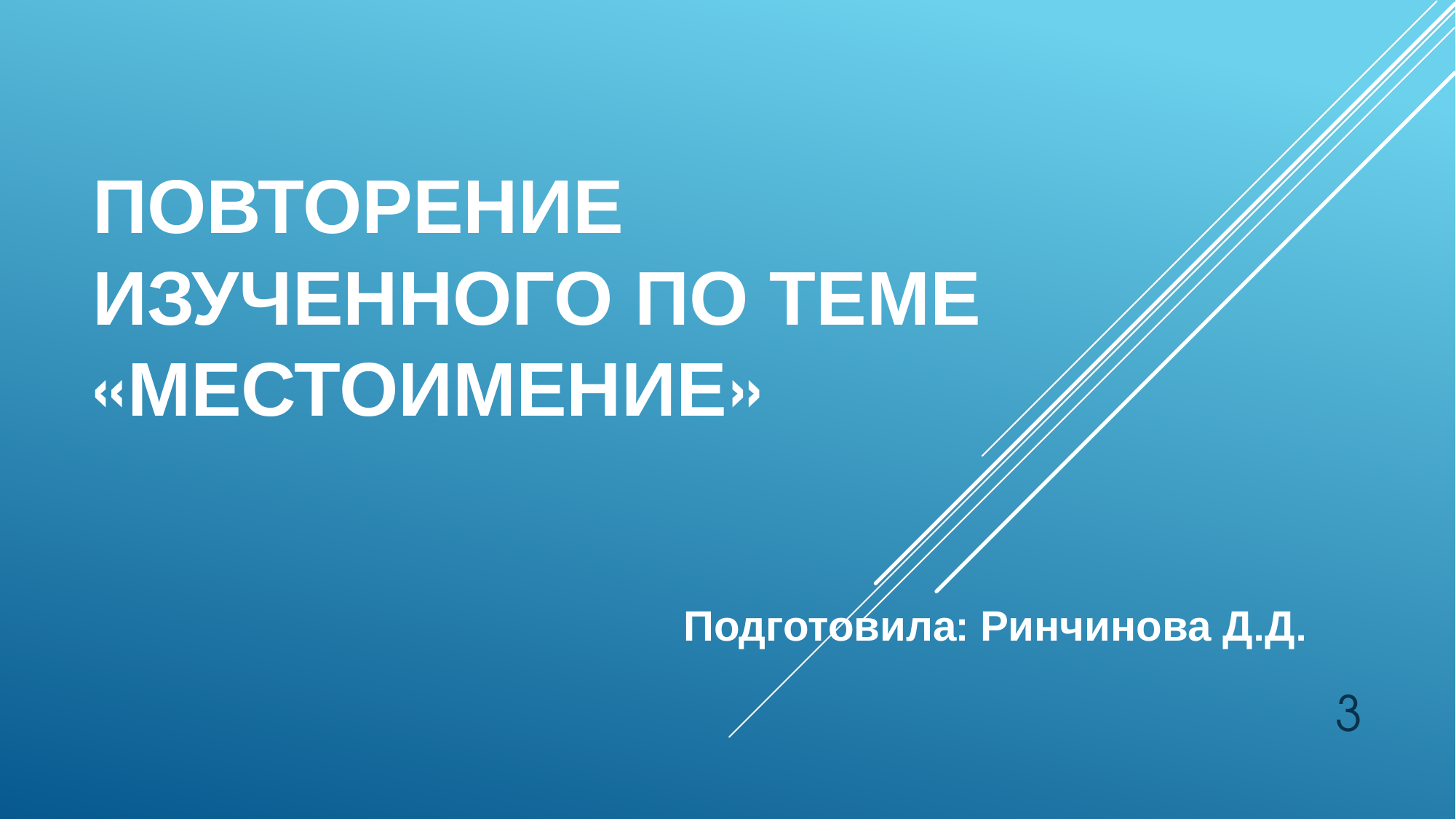

# Повторение изученного по теме «Местоимение»
Подготовила: Ринчинова Д.Д.
3